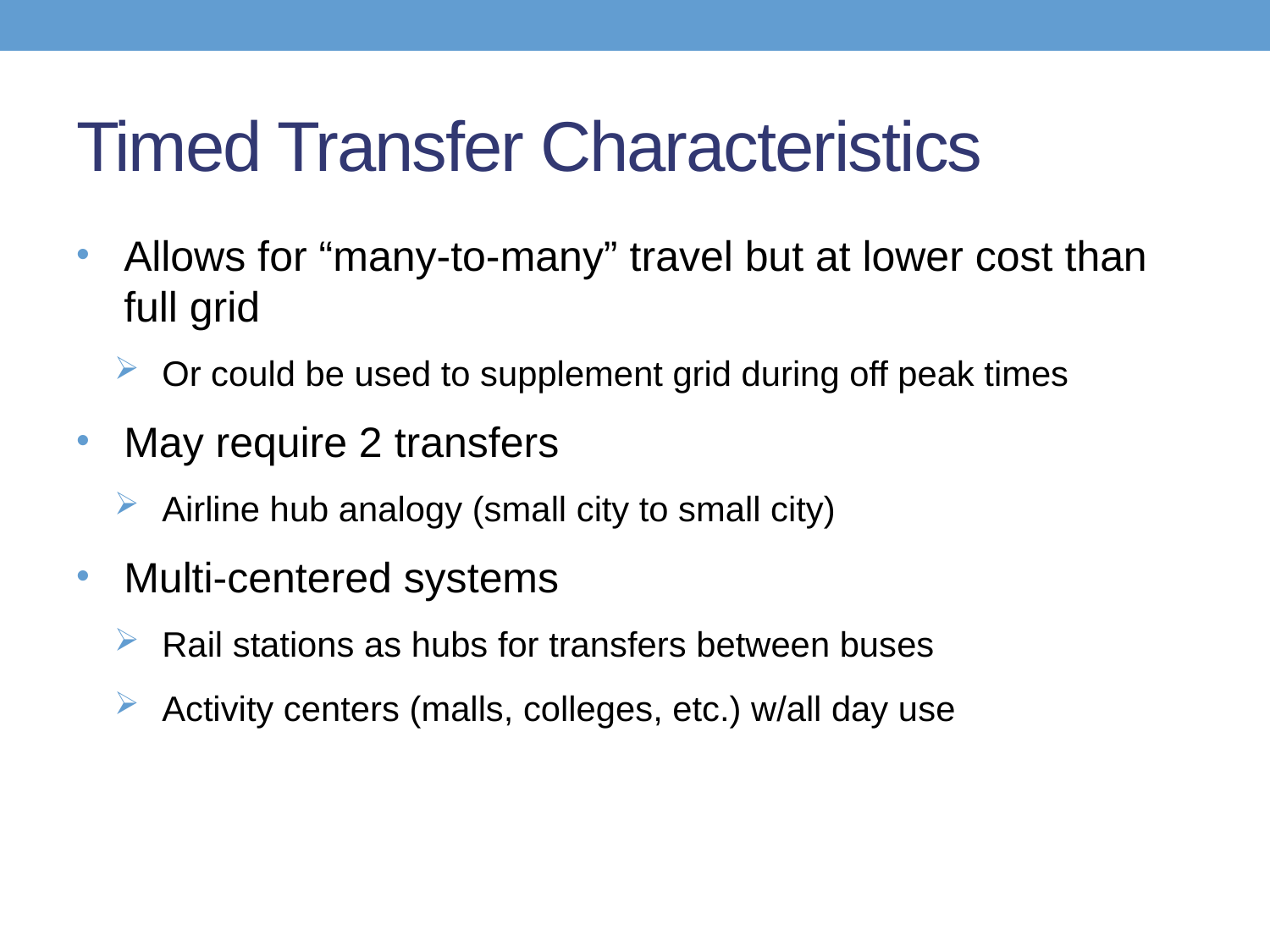

# Timed Transfer Characteristics
Allows for “many-to-many” travel but at lower cost than full grid
Or could be used to supplement grid during off peak times
May require 2 transfers
Airline hub analogy (small city to small city)
Multi-centered systems
Rail stations as hubs for transfers between buses
Activity centers (malls, colleges, etc.) w/all day use